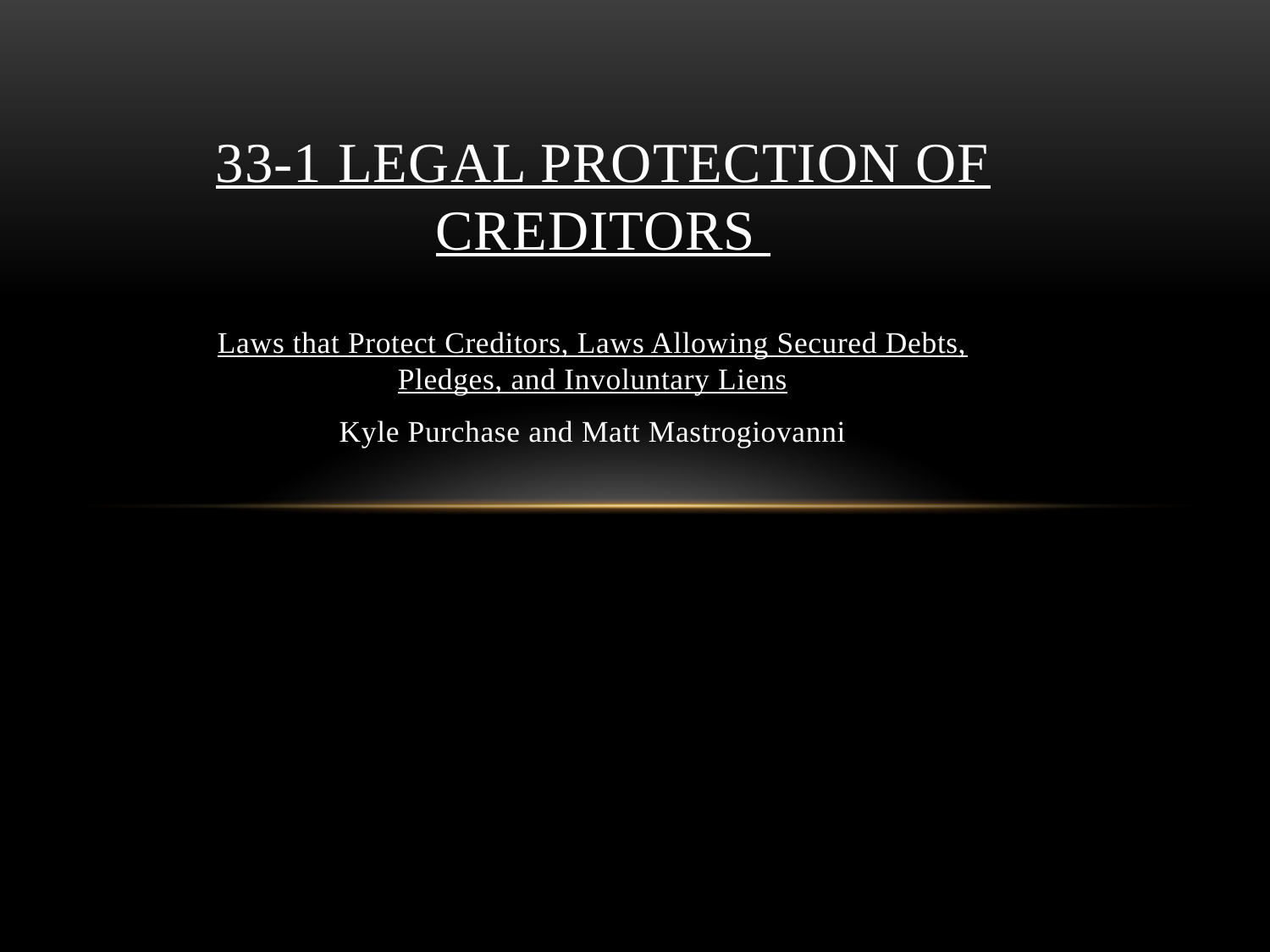

# 33-1 Legal Protection of Creditors
Laws that Protect Creditors, Laws Allowing Secured Debts, Pledges, and Involuntary Liens
Kyle Purchase and Matt Mastrogiovanni